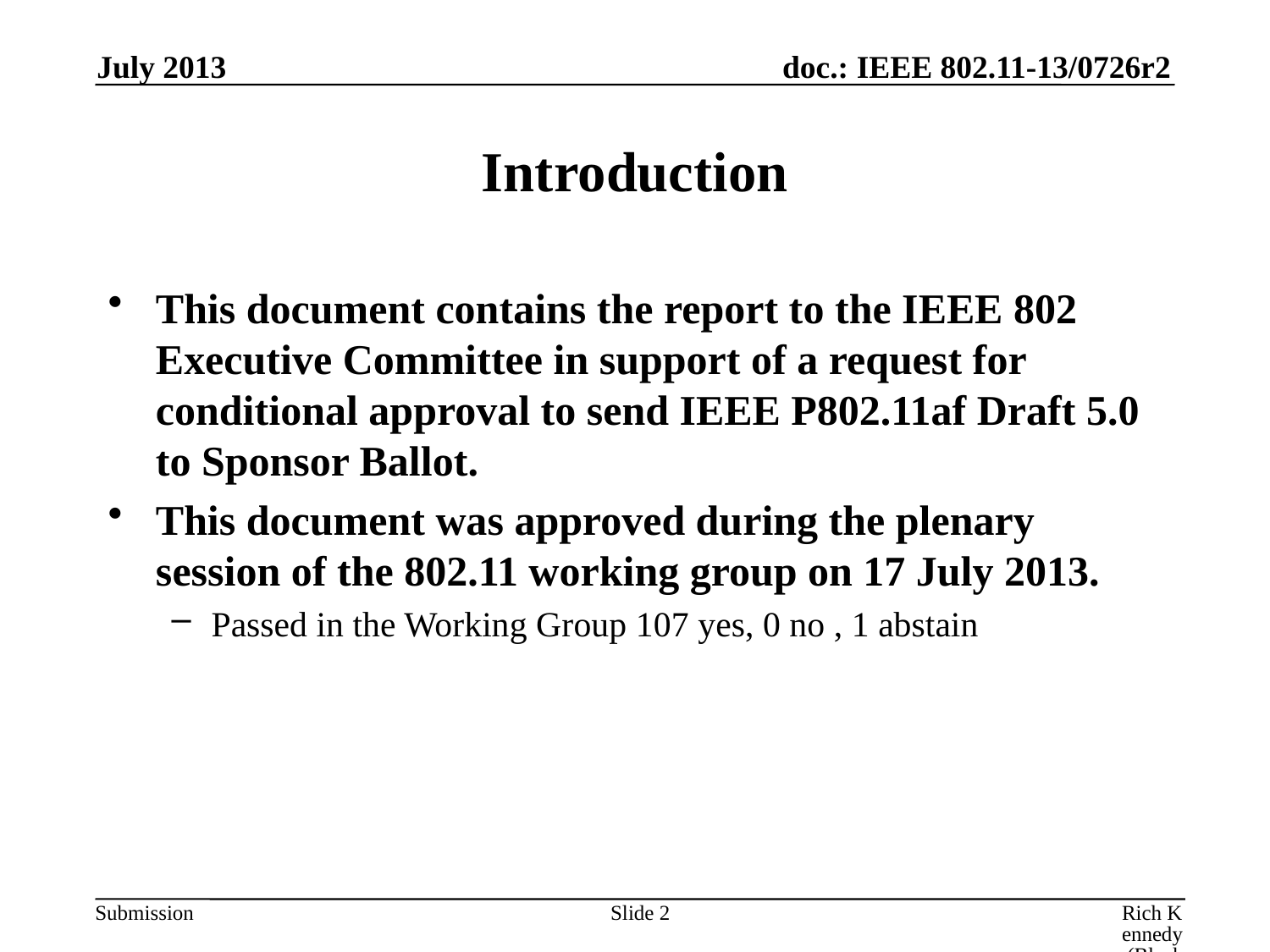

July 2013
# Introduction
This document contains the report to the IEEE 802 Executive Committee in support of a request for conditional approval to send IEEE P802.11af Draft 5.0 to Sponsor Ballot.
This document was approved during the plenary session of the 802.11 working group on 17 July 2013.
Passed in the Working Group 107 yes, 0 no , 1 abstain
Slide 2
Rich Kennedy (BlackBerry)